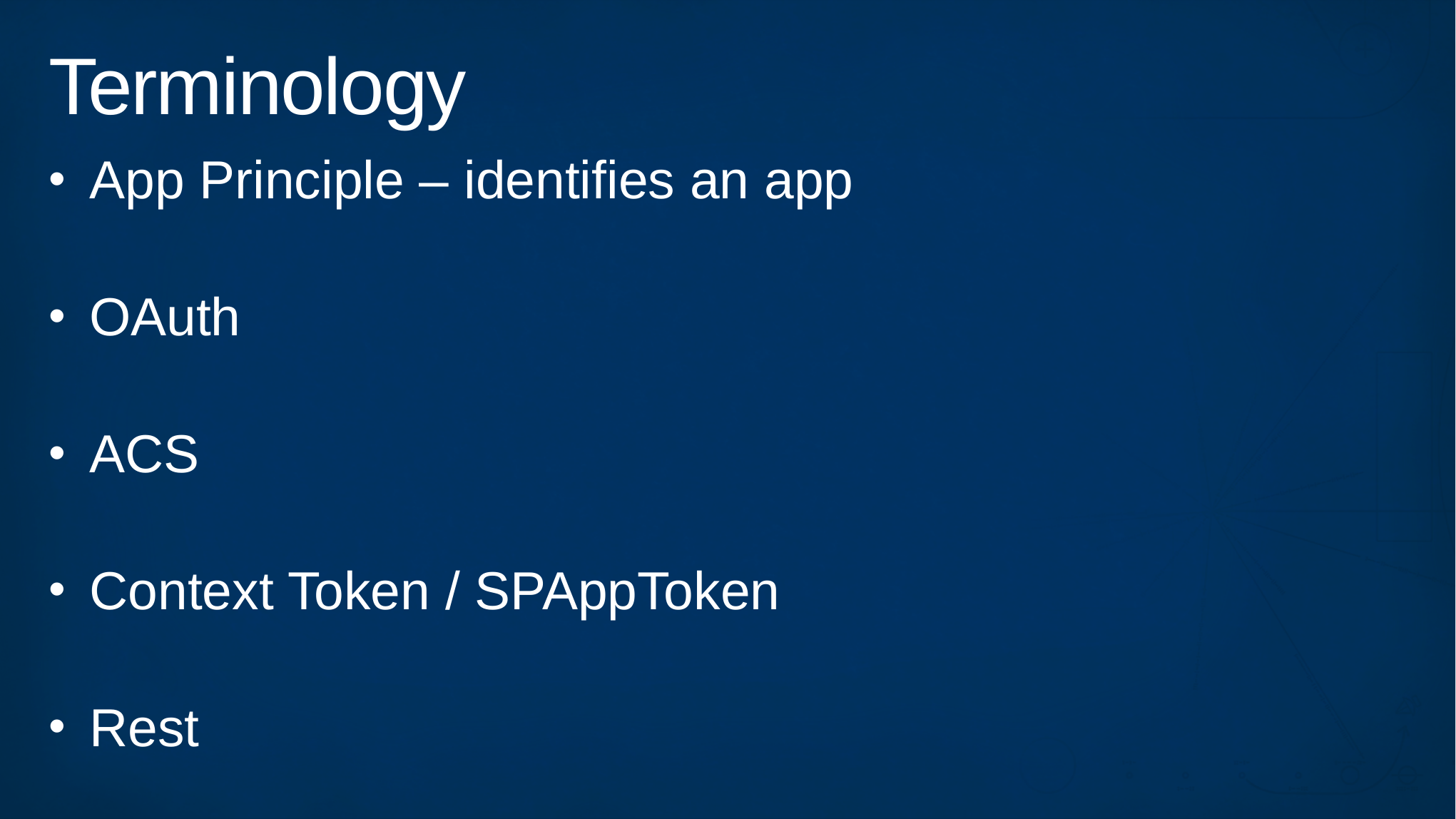

# Terminology
App Principle – identifies an app

OAuth

ACS

Context Token / SPAppToken

Rest